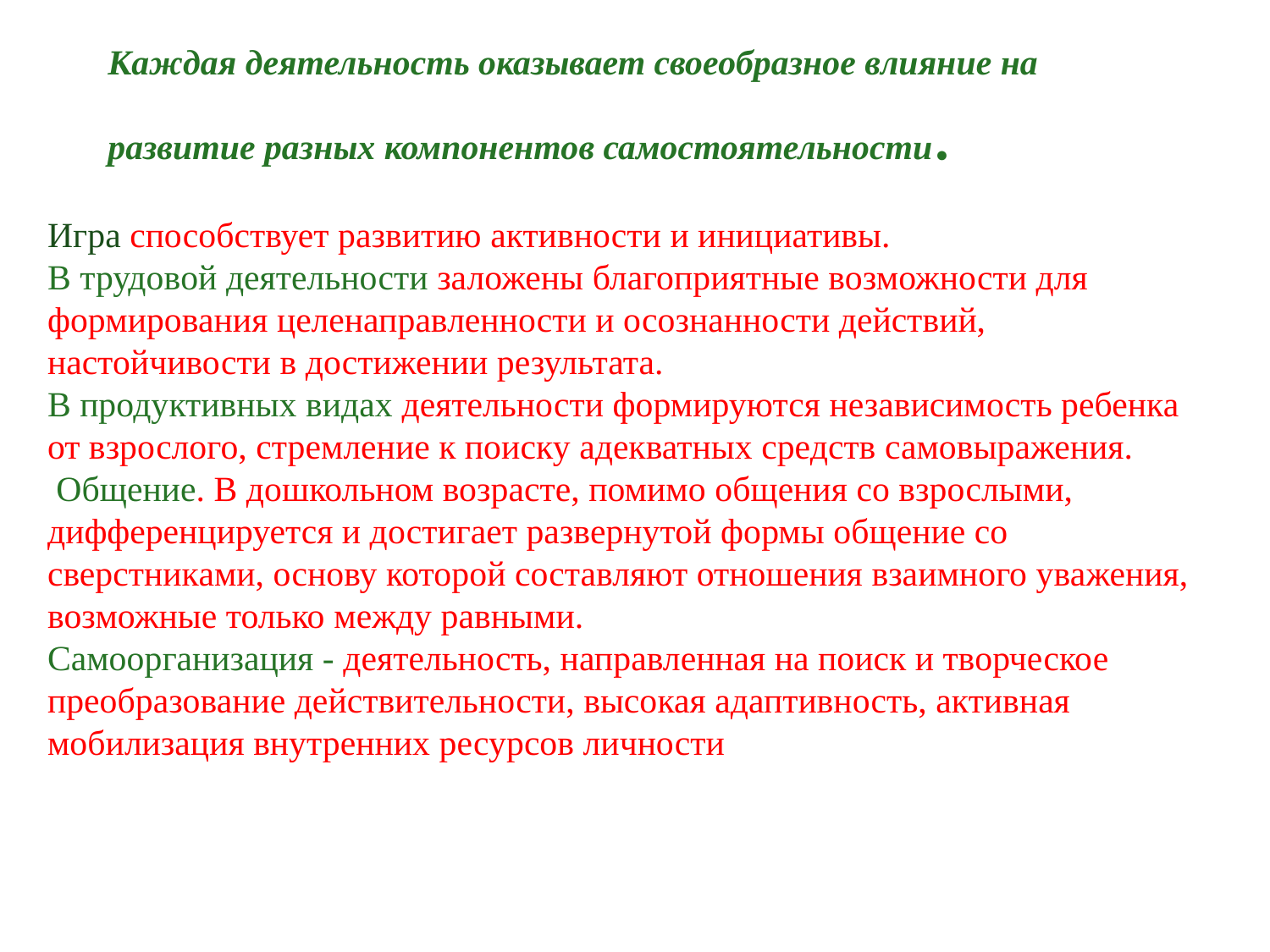

Каждая деятельность оказывает своеобразное влияние на развитие разных компонентов самостоятельности.

Игра способствует развитию активности и инициативы.
В трудовой деятельности заложены благоприятные возможности для формирования целенаправленности и осознанности действий, настойчивости в достижении результата.
В продуктивных видах деятельности формируются независимость ребенка от взрослого, стремление к поиску адекватных средств самовыражения.
 Общение. В дошкольном возрасте, помимо общения со взрослыми, дифференцируется и достигает развернутой формы общение со сверстниками, основу которой составляют отношения взаимного уважения, возможные только между равными.
Самоорганизация - деятельность, направленная на поиск и творческое преобразование действительности, высокая адаптивность, активная мобилизация внутренних ресурсов личности